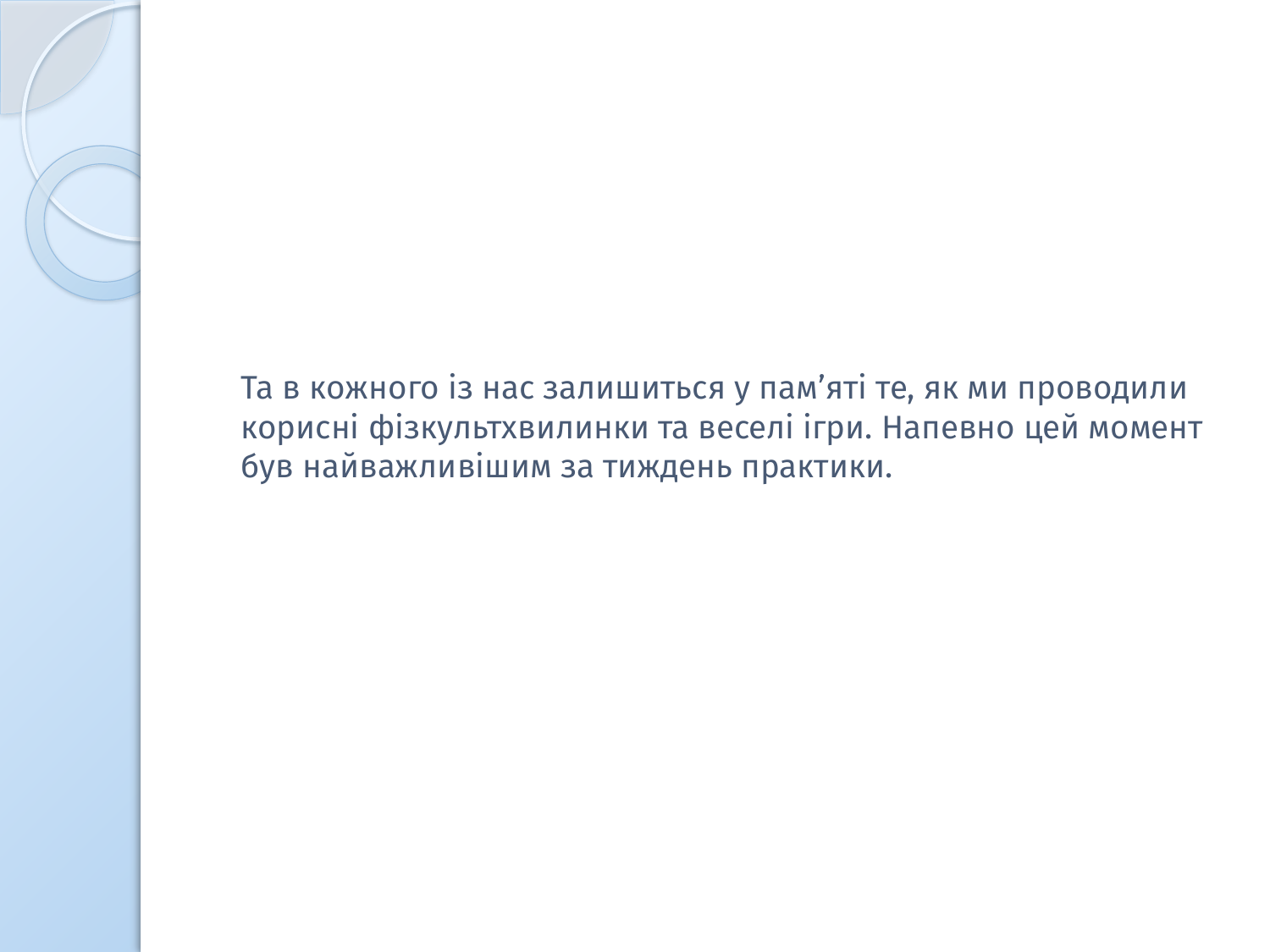

# Та в кожного із нас залишиться у пам’яті те, як ми проводили корисні фізкультхвилинки та веселі ігри. Напевно цей момент був найважливішим за тиждень практики.